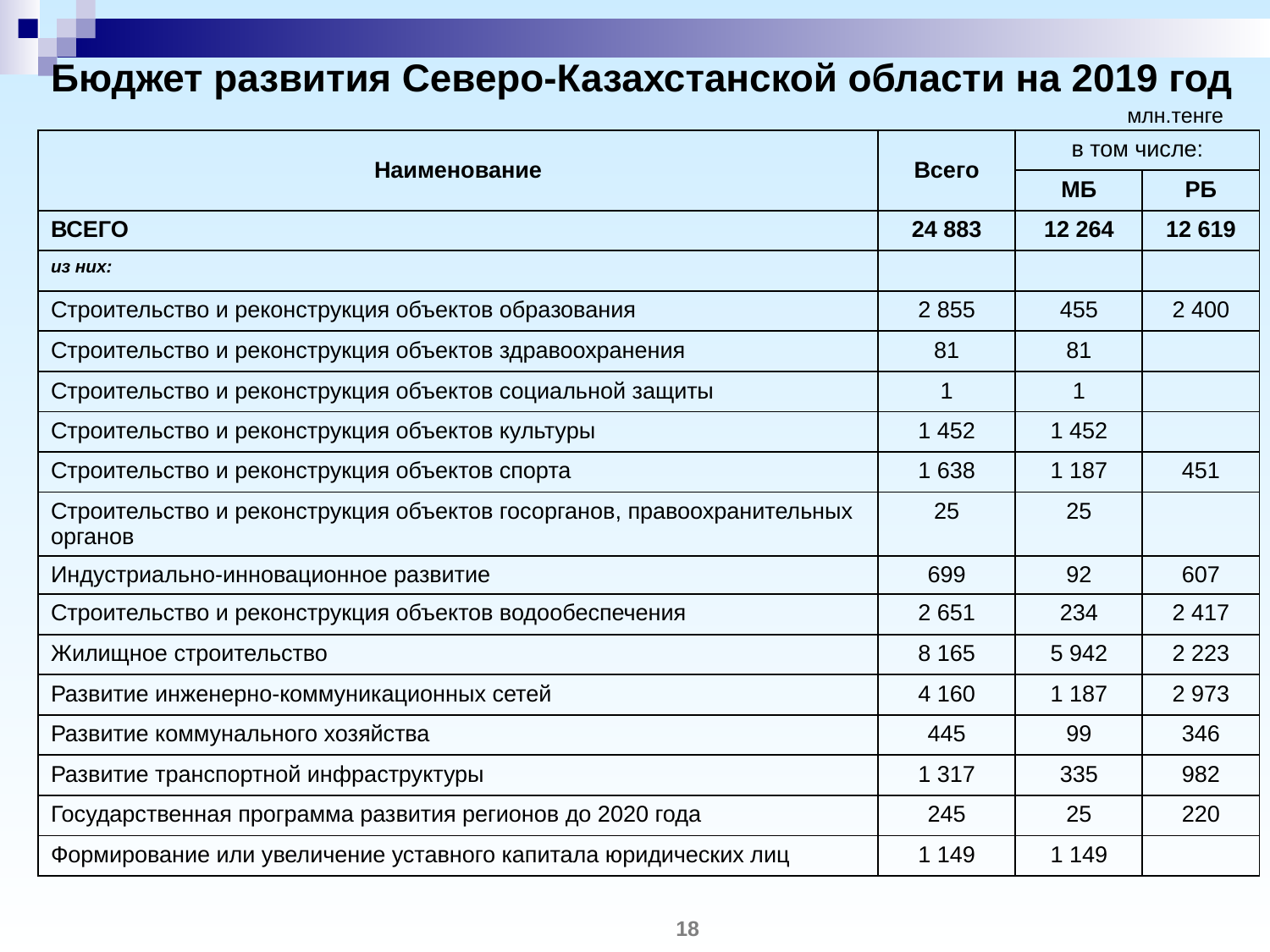

Бюджет развития Северо-Казахстанской области на 2019 год
млн.тенге
| Наименование | Всего | в том числе: |  |
| --- | --- | --- | --- |
|  |  | МБ | РБ |
| ВСЕГО | 24 883 | 12 264 | 12 619 |
| из них: |  |  |  |
| Строительство и реконструкция объектов образования | 2 855 | 455 | 2 400 |
| Строительство и реконструкция объектов здравоохранения | 81 | 81 |  |
| Строительство и реконструкция объектов социальной защиты | 1 | 1 |  |
| Строительство и реконструкция объектов культуры | 1 452 | 1 452 |  |
| Строительство и реконструкция объектов спорта | 1 638 | 1 187 | 451 |
| Строительство и реконструкция объектов госорганов, правоохранительных органов | 25 | 25 |  |
| Индустриально-инновационное развитие | 699 | 92 | 607 |
| Строительство и реконструкция объектов водообеспечения | 2 651 | 234 | 2 417 |
| Жилищное строительство | 8 165 | 5 942 | 2 223 |
| Развитие инженерно-коммуникационных сетей | 4 160 | 1 187 | 2 973 |
| Развитие коммунального хозяйства | 445 | 99 | 346 |
| Развитие транспортной инфраструктуры | 1 317 | 335 | 982 |
| Государственная программа развития регионов до 2020 года | 245 | 25 | 220 |
| Формирование или увеличение уставного капитала юридических лиц | 1 149 | 1 149 |  |
18